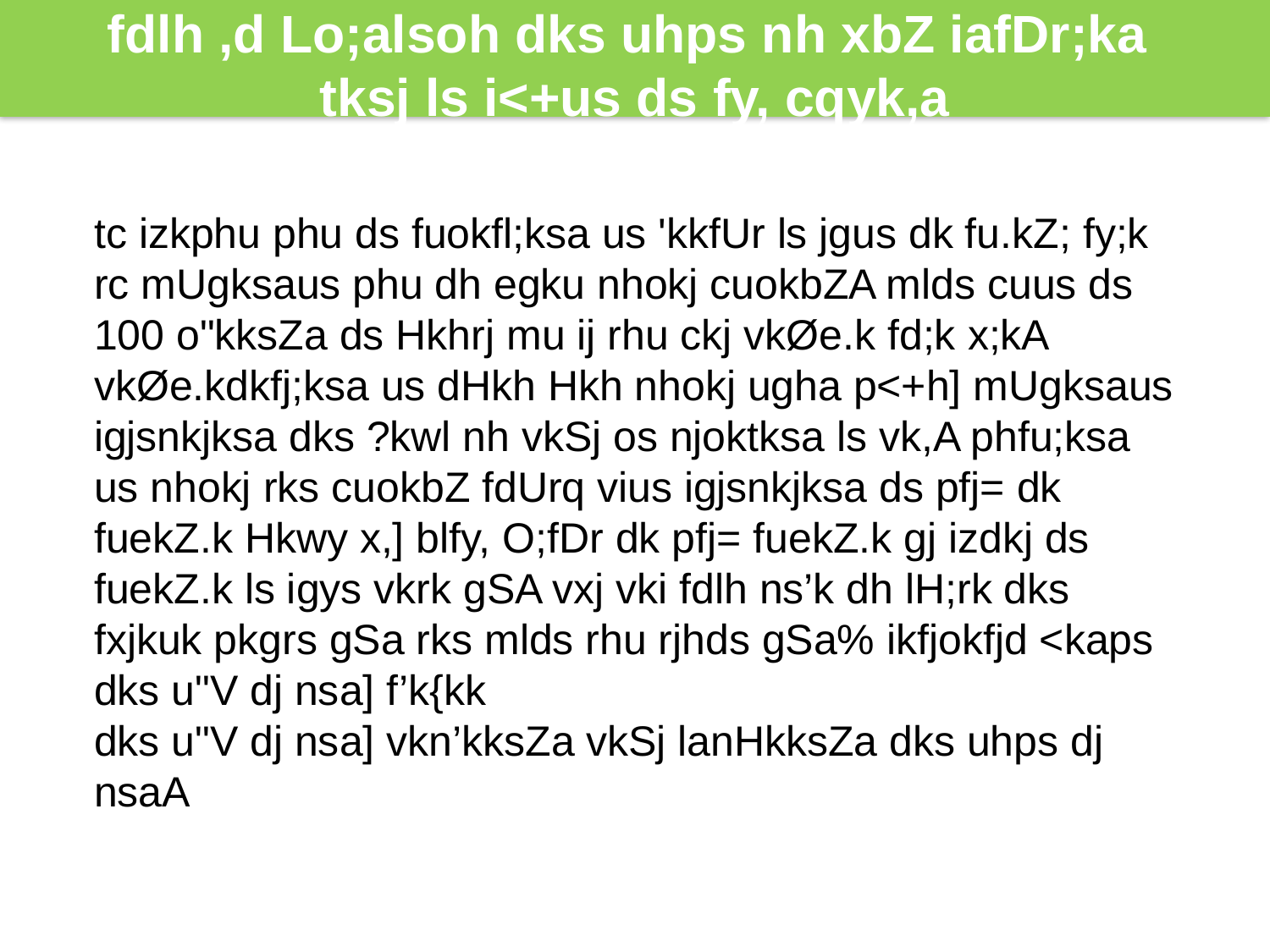

fdlh ,d Lo;alsoh dks uhps nh xbZ iafDr;ka
tksj ls i<+us ds fy, cqyk,a
tc izkphu phu ds fuokfl;ksa us 'kkfUr ls jgus dk fu.kZ; fy;k rc mUgksaus phu dh egku nhokj cuokbZA mlds cuus ds 100 o"kksZa ds Hkhrj mu ij rhu ckj vkØe.k fd;k x;kA vkØe.kdkfj;ksa us dHkh Hkh nhokj ugha p<+h] mUgksaus igjsnkjksa dks ?kwl nh vkSj os njoktksa ls vk,A phfu;ksa us nhokj rks cuokbZ fdUrq vius igjsnkjksa ds pfj= dk fuekZ.k Hkwy x,] blfy, O;fDr dk pfj= fuekZ.k gj izdkj ds fuekZ.k ls igys vkrk gSA vxj vki fdlh ns’k dh lH;rk dks fxjkuk pkgrs gSa rks mlds rhu rjhds gSa% ikfjokfjd <kaps dks u"V dj nsa] f’k{kk
dks u"V dj nsa] vkn’kksZa vkSj lanHkksZa dks uhps dj nsaA